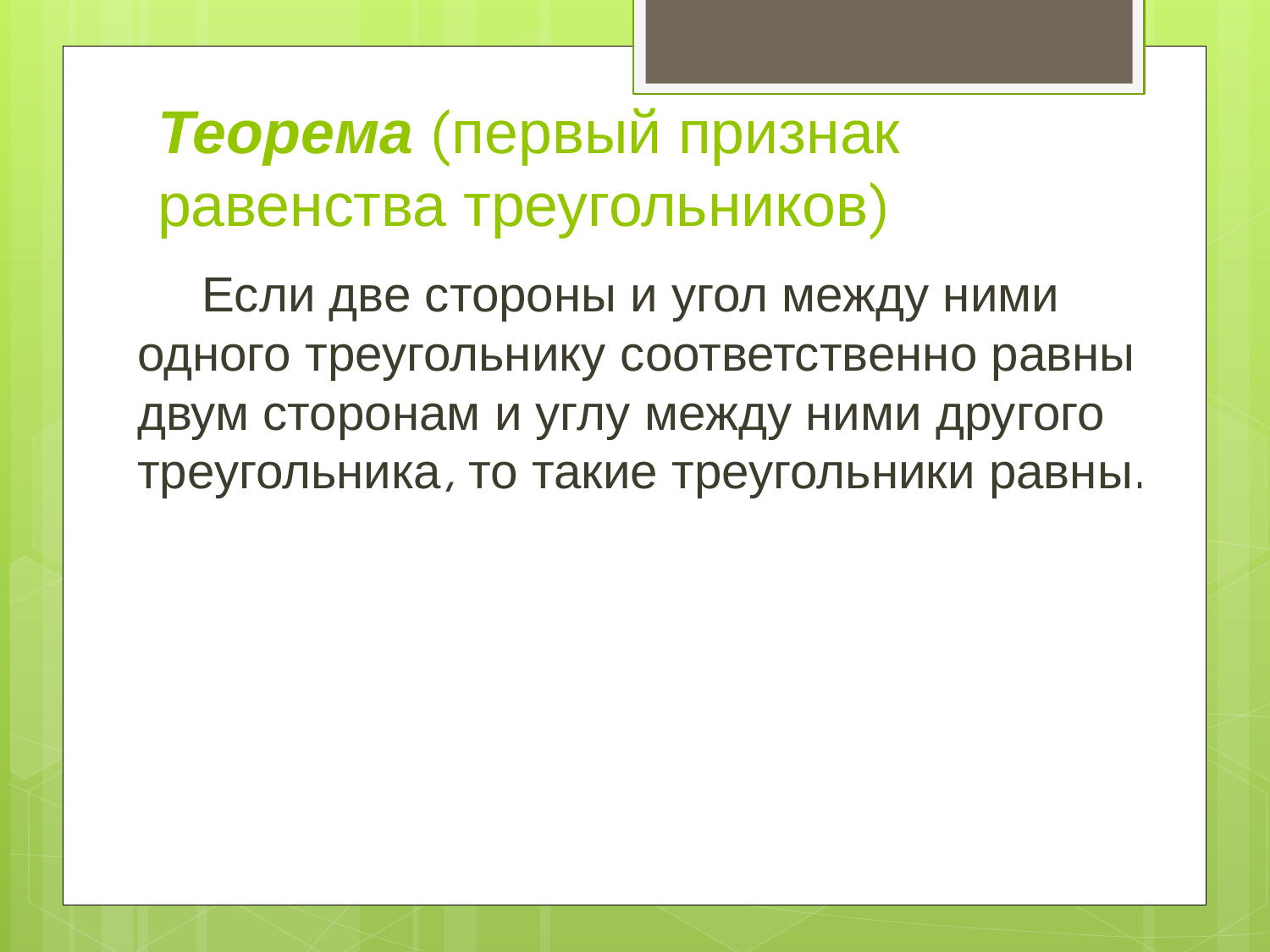

# Теорема (первый признак равенства треугольников)
Если две стороны и угол между ними одного треугольнику соответственно равны двум сторонам и углу между ними другого треугольника, то такие треугольники равны.